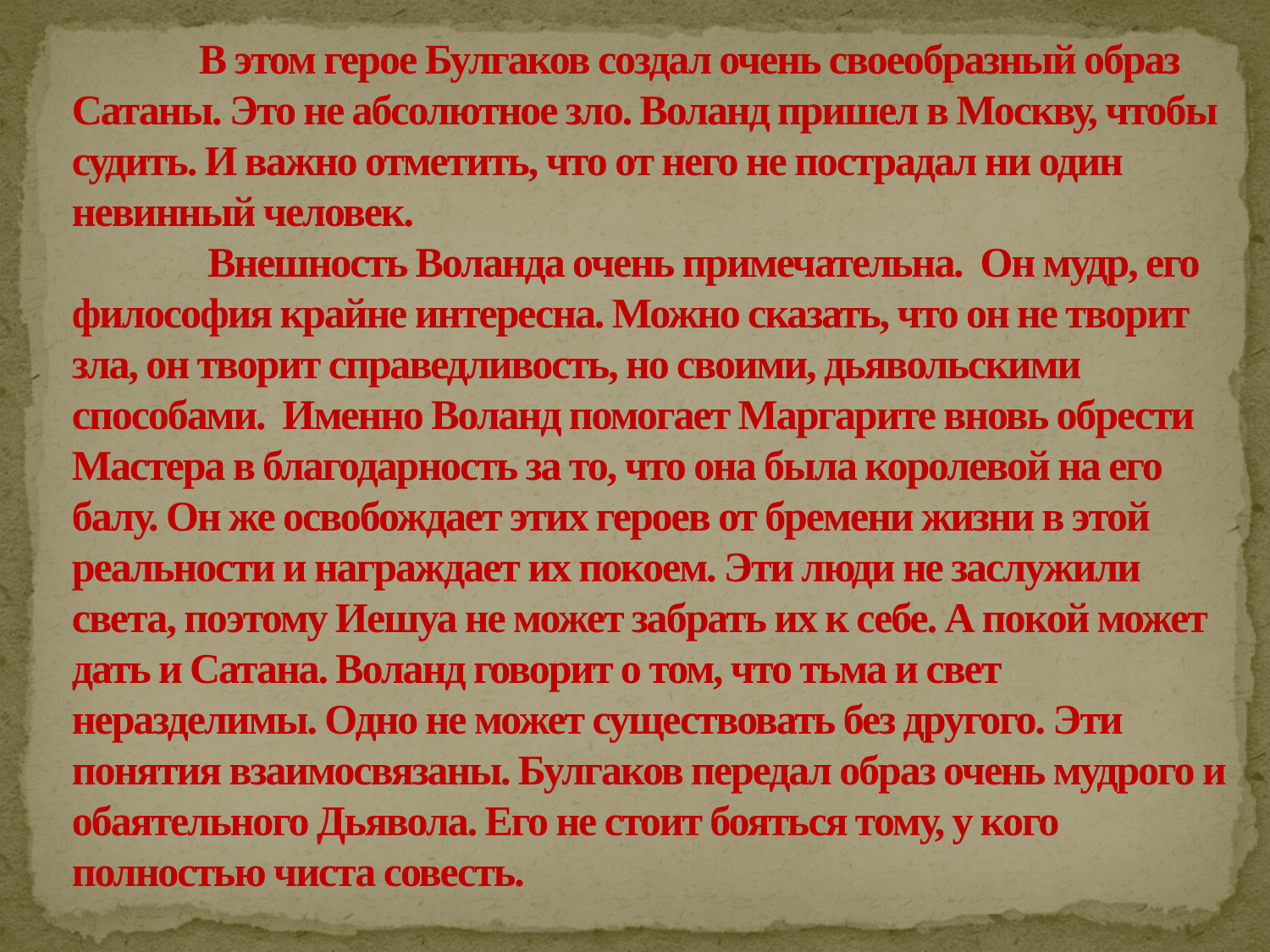

# В этом герое Булгаков создал очень своеобразный образ Сатаны. Это не абсолютное зло. Воланд пришел в Москву, чтобы судить. И важно отметить, что от него не пострадал ни один невинный человек. Внешность Воланда очень примечательна.  Он мудр, его философия крайне интересна. Можно сказать, что он не творит зла, он творит справедливость, но своими, дьявольскими способами.  Именно Воланд помогает Маргарите вновь обрести Мастера в благодарность за то, что она была королевой на его балу. Он же освобождает этих героев от бремени жизни в этой реальности и награждает их покоем. Эти люди не заслужили света, поэтому Иешуа не может забрать их к себе. А покой может дать и Сатана. Воланд говорит о том, что тьма и свет неразделимы. Одно не может существовать без другого. Эти понятия взаимосвязаны. Булгаков передал образ очень мудрого и обаятельного Дьявола. Его не стоит бояться тому, у кого полностью чиста совесть.